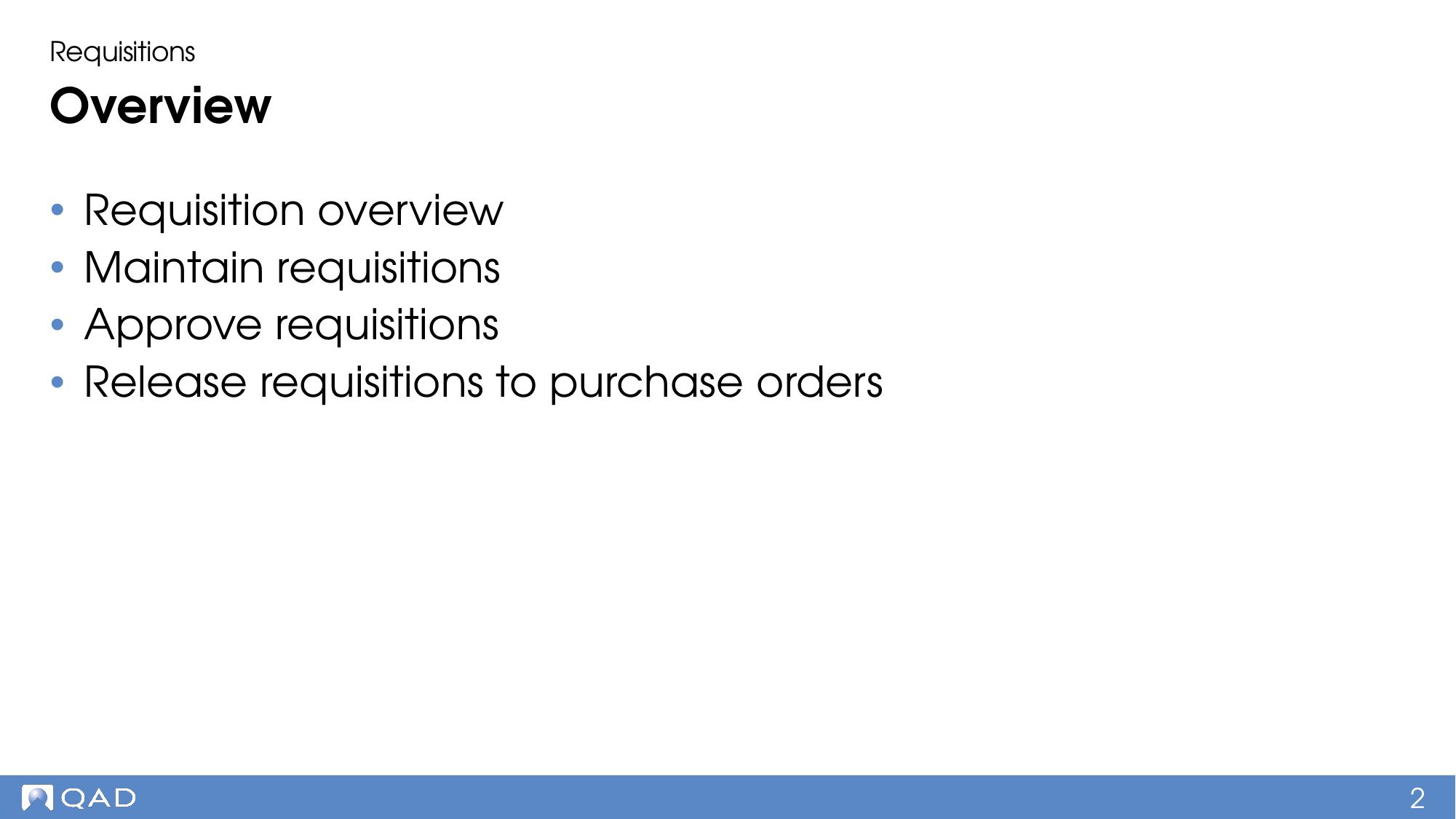

Requisitions
# Overview
Requisition overview
Maintain requisitions
Approve requisitions
Release requisitions to purchase orders

2